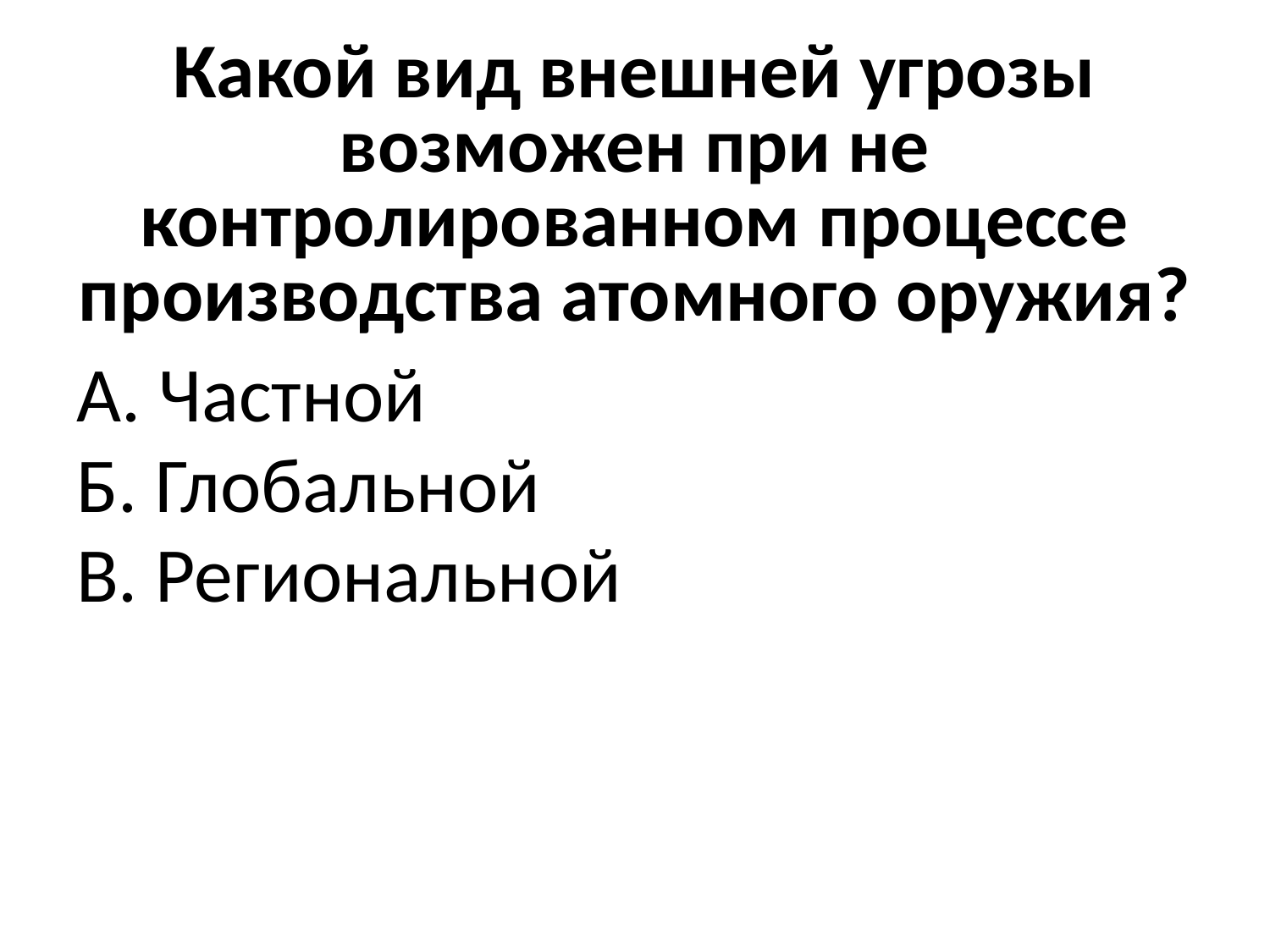

# Какой вид внешней угрозы возможен при не контролированном процессе производства атомного оружия?
А. Частной
Б. Глобальной
В. Региональной